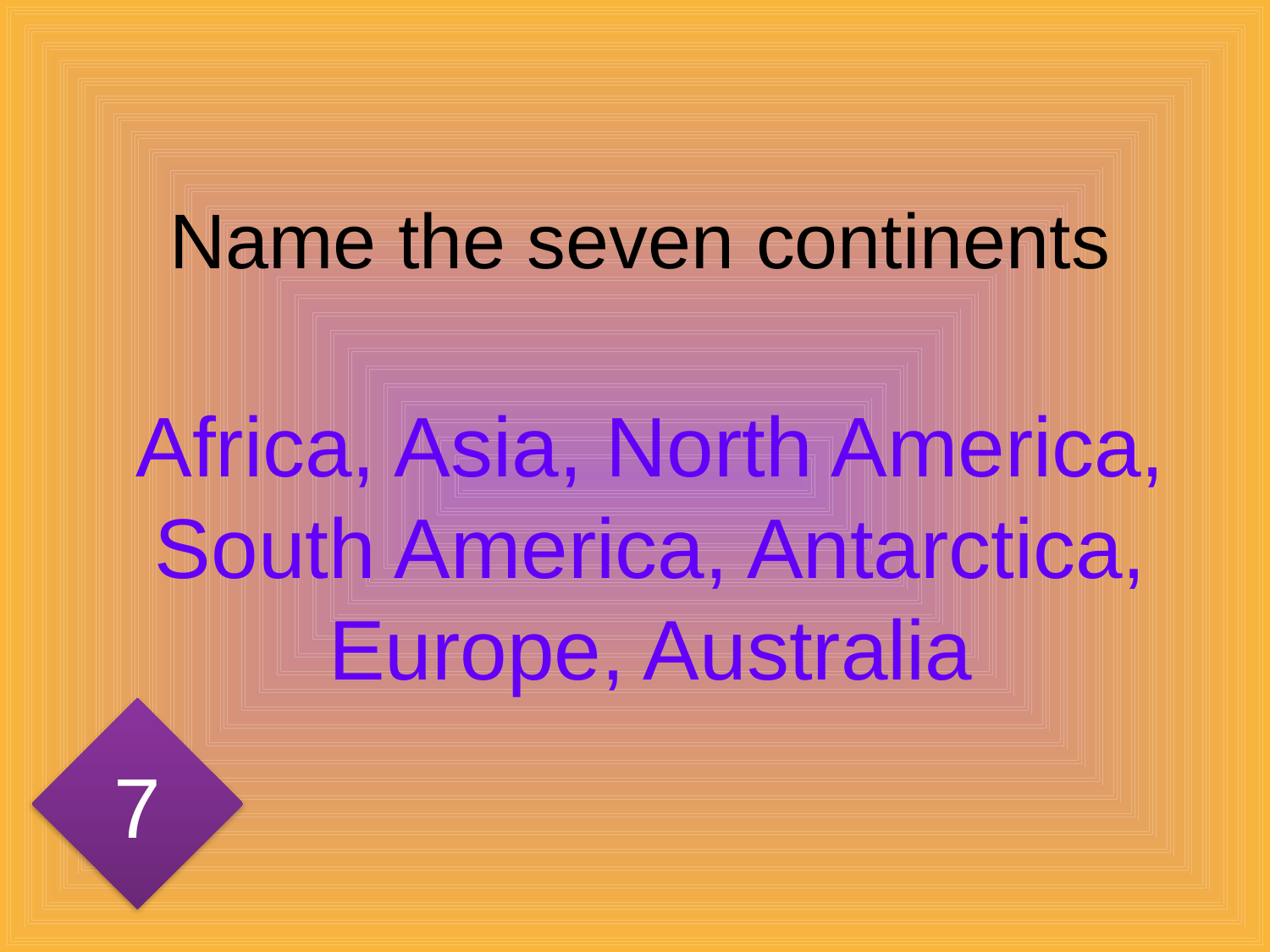

# Name the seven continents
Africa, Asia, North America, South America, Antarctica, Europe, Australia
7